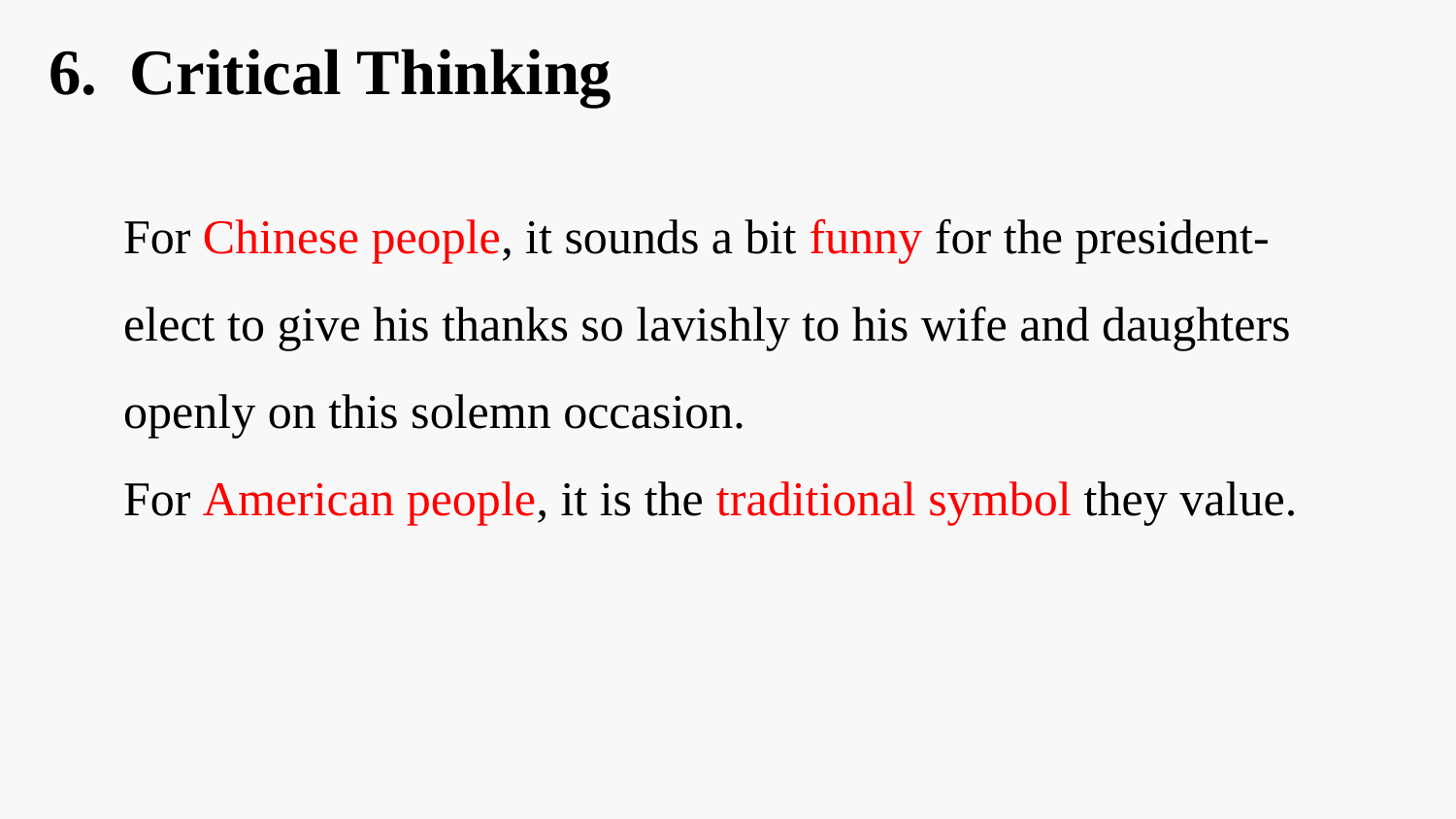

6.  Critical Thinking
For Chinese people, it sounds a bit funny for the president-elect to give his thanks so lavishly to his wife and daughters openly on this solemn occasion.
For American people, it is the traditional symbol they value.